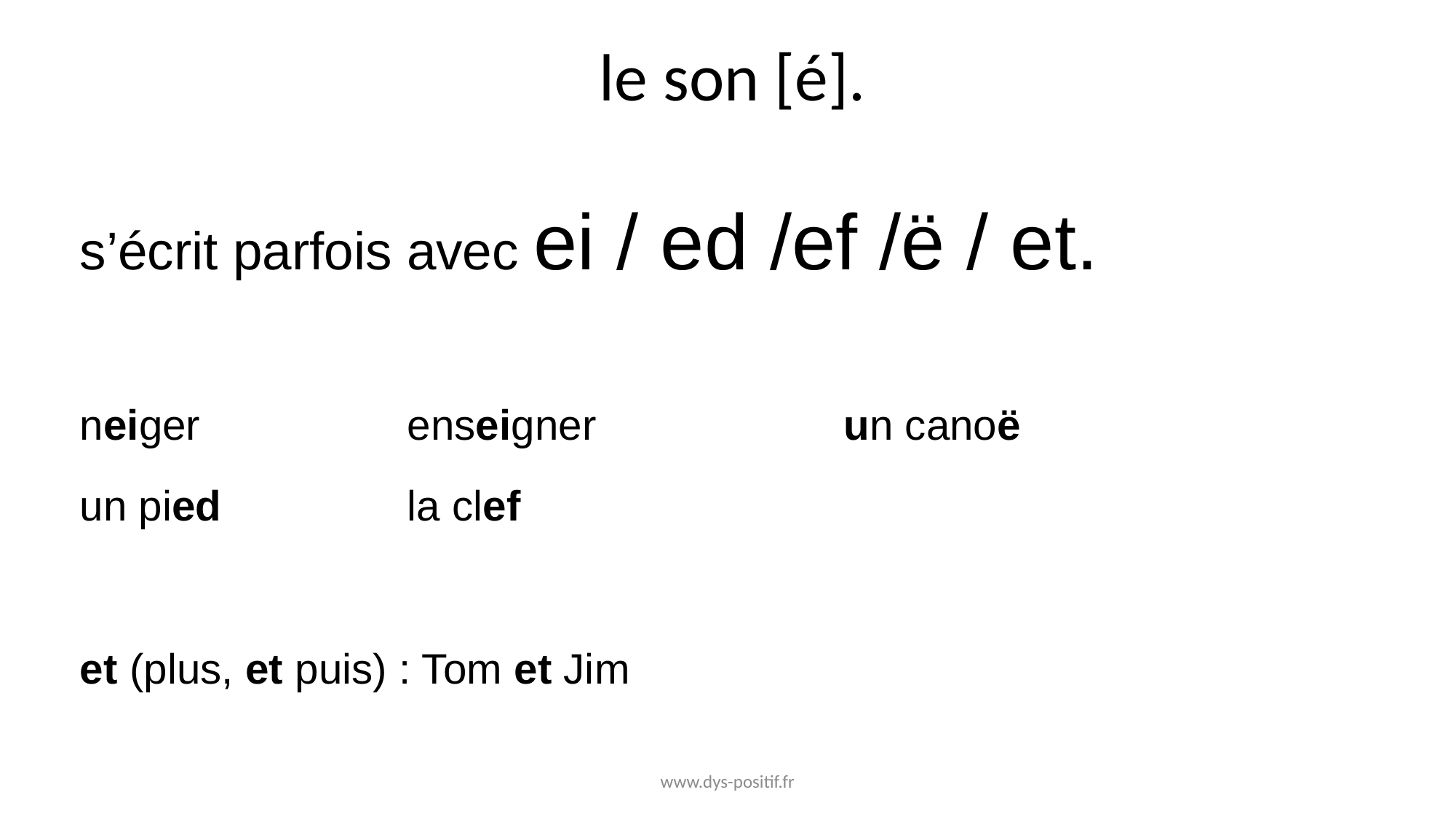

# le son [é].
s’écrit parfois avec ei / ed /ef /ë / et.
neiger		enseigner			un canoë
un pied		la clef

et (plus, et puis) : Tom et Jim

www.dys-positif.fr